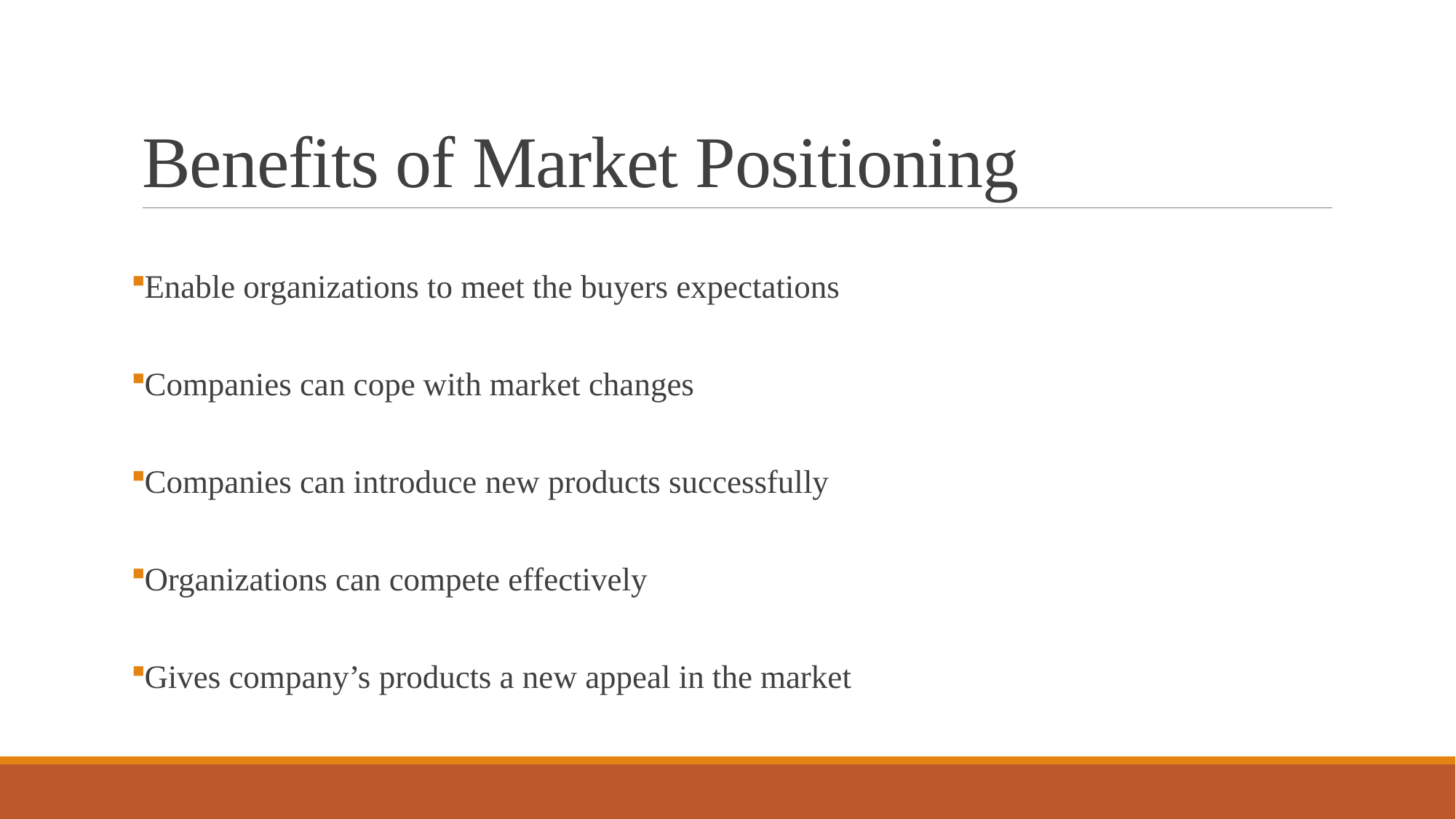

# Benefits of Market Positioning
Enable organizations to meet the buyers expectations
Companies can cope with market changes
Companies can introduce new products successfully
Organizations can compete effectively
Gives company’s products a new appeal in the market